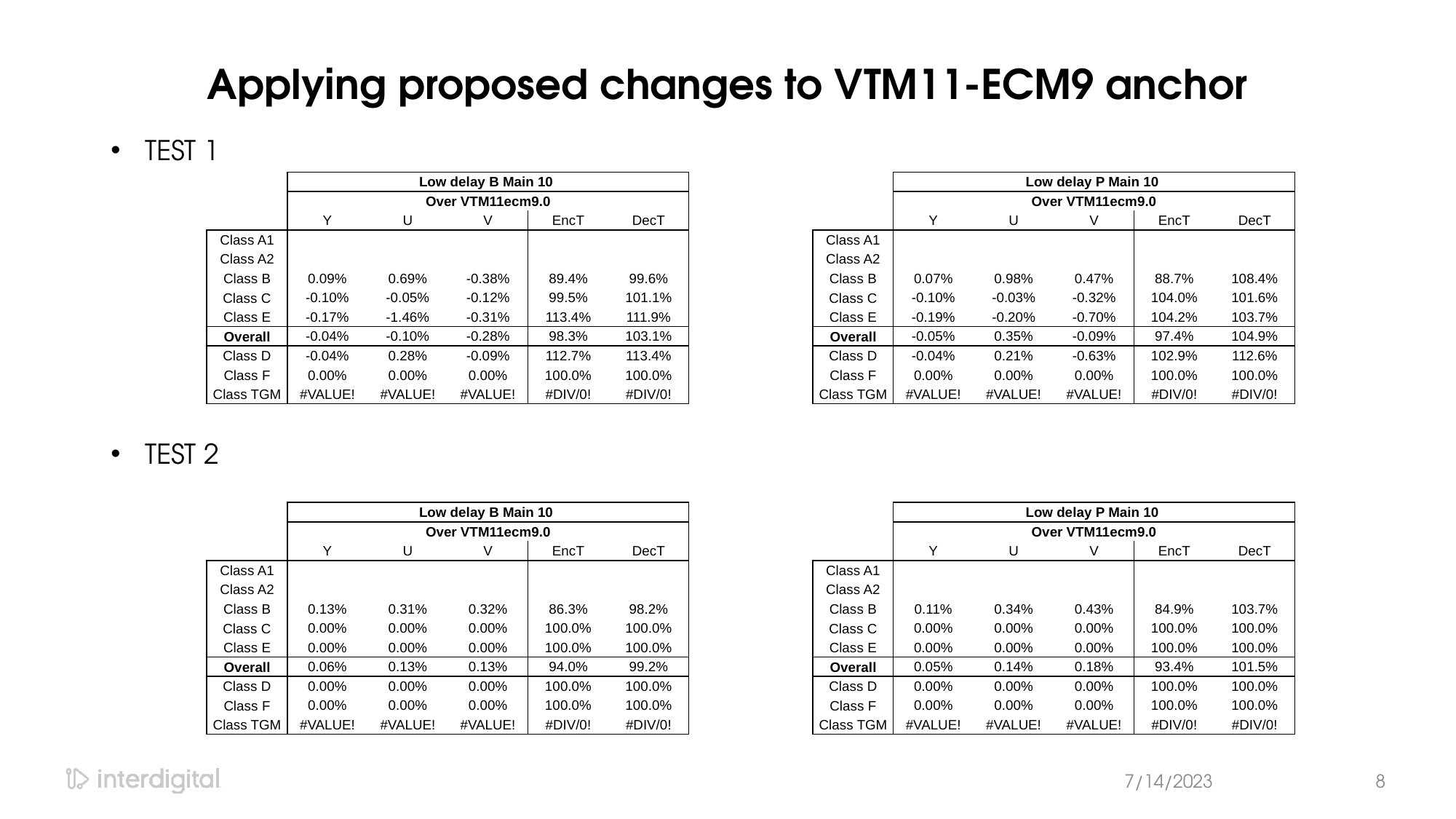

# Applying proposed changes to VTM11-ECM9 anchor
TEST 1
|  | Low delay B Main 10 |  |  |  |  |
| --- | --- | --- | --- | --- | --- |
|  | Over VTM11ecm9.0 |  |  |  |  |
|  | Y | U | V | EncT | DecT |
| Class A1 |  |  |  |  |  |
| Class A2 |  |  |  |  |  |
| Class B | 0.09% | 0.69% | -0.38% | 89.4% | 99.6% |
| Class C | -0.10% | -0.05% | -0.12% | 99.5% | 101.1% |
| Class E | -0.17% | -1.46% | -0.31% | 113.4% | 111.9% |
| Overall | -0.04% | -0.10% | -0.28% | 98.3% | 103.1% |
| Class D | -0.04% | 0.28% | -0.09% | 112.7% | 113.4% |
| Class F | 0.00% | 0.00% | 0.00% | 100.0% | 100.0% |
| Class TGM | #VALUE! | #VALUE! | #VALUE! | #DIV/0! | #DIV/0! |
|  | Low delay P Main 10 |  |  |  |  |
| --- | --- | --- | --- | --- | --- |
|  | Over VTM11ecm9.0 |  |  |  |  |
|  | Y | U | V | EncT | DecT |
| Class A1 |  |  |  |  |  |
| Class A2 |  |  |  |  |  |
| Class B | 0.07% | 0.98% | 0.47% | 88.7% | 108.4% |
| Class C | -0.10% | -0.03% | -0.32% | 104.0% | 101.6% |
| Class E | -0.19% | -0.20% | -0.70% | 104.2% | 103.7% |
| Overall | -0.05% | 0.35% | -0.09% | 97.4% | 104.9% |
| Class D | -0.04% | 0.21% | -0.63% | 102.9% | 112.6% |
| Class F | 0.00% | 0.00% | 0.00% | 100.0% | 100.0% |
| Class TGM | #VALUE! | #VALUE! | #VALUE! | #DIV/0! | #DIV/0! |
TEST 2
|  | Low delay B Main 10 |  |  |  |  |
| --- | --- | --- | --- | --- | --- |
|  | Over VTM11ecm9.0 |  |  |  |  |
|  | Y | U | V | EncT | DecT |
| Class A1 |  |  |  |  |  |
| Class A2 |  |  |  |  |  |
| Class B | 0.13% | 0.31% | 0.32% | 86.3% | 98.2% |
| Class C | 0.00% | 0.00% | 0.00% | 100.0% | 100.0% |
| Class E | 0.00% | 0.00% | 0.00% | 100.0% | 100.0% |
| Overall | 0.06% | 0.13% | 0.13% | 94.0% | 99.2% |
| Class D | 0.00% | 0.00% | 0.00% | 100.0% | 100.0% |
| Class F | 0.00% | 0.00% | 0.00% | 100.0% | 100.0% |
| Class TGM | #VALUE! | #VALUE! | #VALUE! | #DIV/0! | #DIV/0! |
|  | Low delay P Main 10 |  |  |  |  |
| --- | --- | --- | --- | --- | --- |
|  | Over VTM11ecm9.0 |  |  |  |  |
|  | Y | U | V | EncT | DecT |
| Class A1 |  |  |  |  |  |
| Class A2 |  |  |  |  |  |
| Class B | 0.11% | 0.34% | 0.43% | 84.9% | 103.7% |
| Class C | 0.00% | 0.00% | 0.00% | 100.0% | 100.0% |
| Class E | 0.00% | 0.00% | 0.00% | 100.0% | 100.0% |
| Overall | 0.05% | 0.14% | 0.18% | 93.4% | 101.5% |
| Class D | 0.00% | 0.00% | 0.00% | 100.0% | 100.0% |
| Class F | 0.00% | 0.00% | 0.00% | 100.0% | 100.0% |
| Class TGM | #VALUE! | #VALUE! | #VALUE! | #DIV/0! | #DIV/0! |
7/14/2023
8